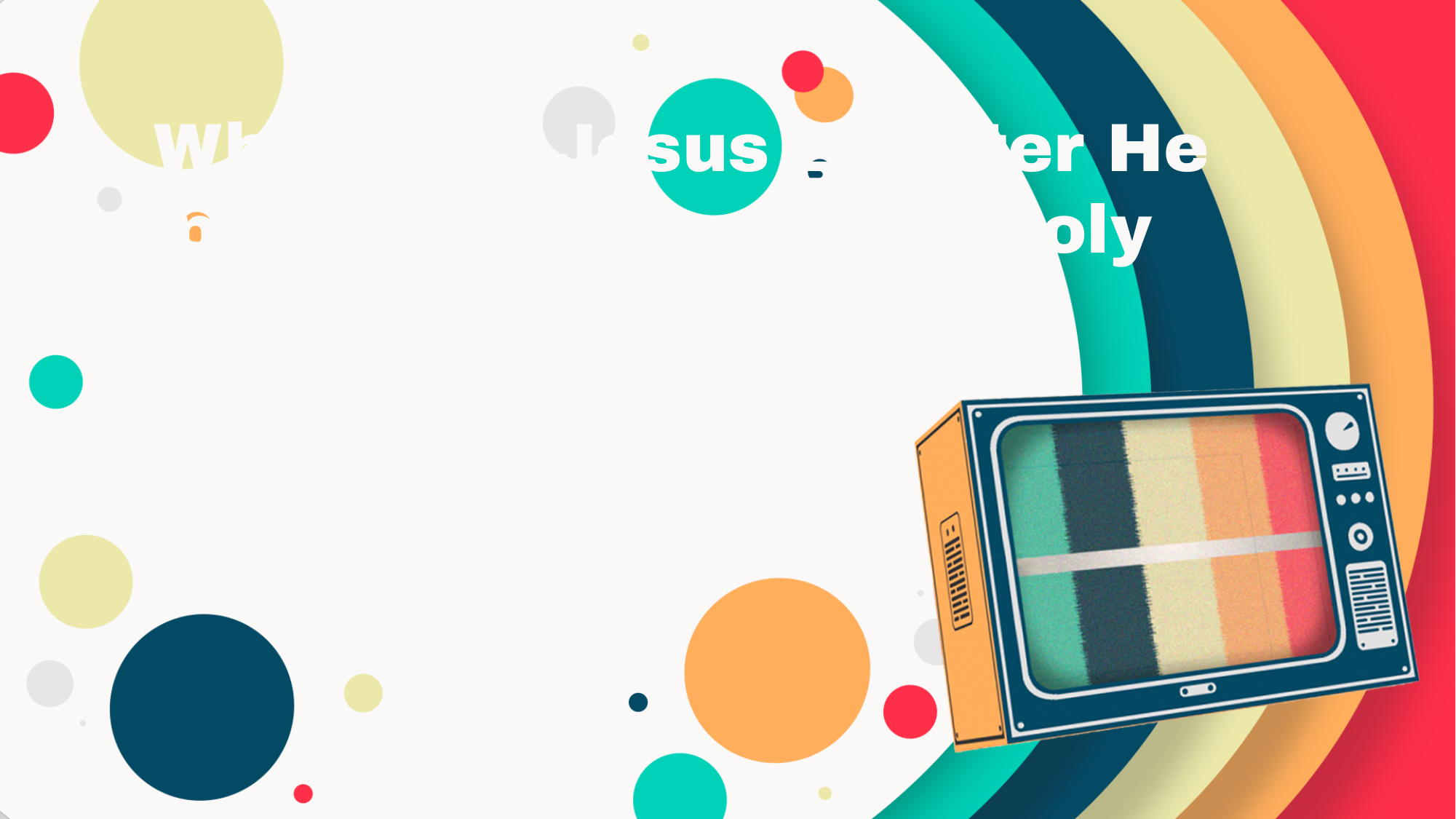

3. Where did Jesus go after He
	promised to send the Holy
	Spirit?
ANSWER:
To Heaven